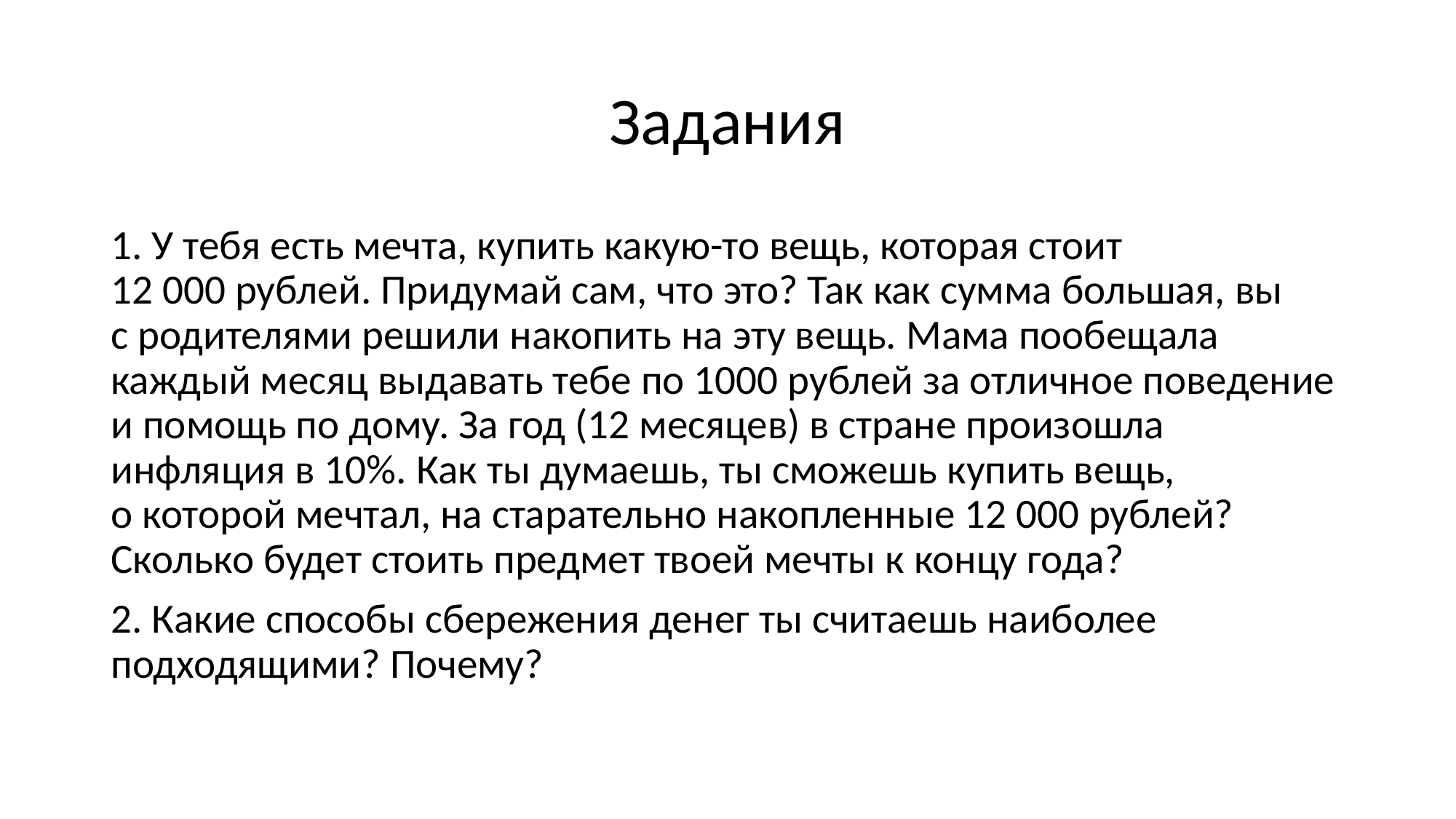

# Задания
1. У тебя есть мечта, купить какую-то вещь, которая стоит 12 000 рублей. Придумай сам, что это? Так как сумма большая, вы с родителями решили накопить на эту вещь. Мама пообещала каждый месяц выдавать тебе по 1000 рублей за отличное поведение и помощь по дому. За год (12 месяцев) в стране произошла инфляция в 10%. Как ты думаешь, ты сможешь купить вещь, о которой мечтал, на старательно накопленные 12 000 рублей? Сколько будет стоить предмет твоей мечты к концу года?
2. Какие способы сбережения денег ты считаешь наиболее подходящими? Почему?